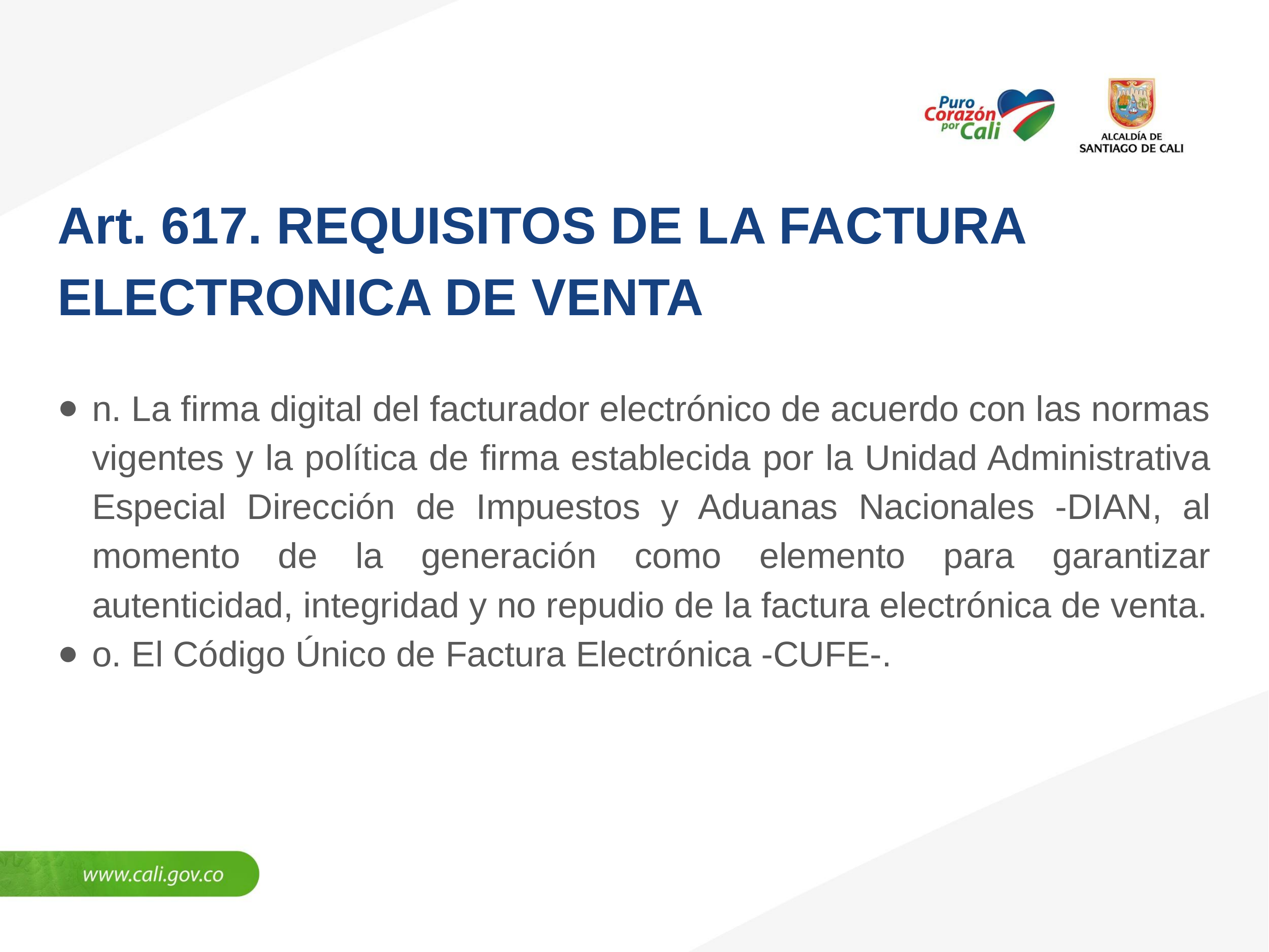

Art. 617. REQUISITOS DE LA FACTURA ELECTRONICA DE VENTA

n. La firma digital del facturador electrónico de acuerdo con las normas vigentes y la política de firma establecida por la Unidad Administrativa Especial Dirección de Impuestos y Aduanas Nacionales -DIAN, al momento de la generación como elemento para garantizar autenticidad, integridad y no repudio de la factura electrónica de venta.
o. El Código Único de Factura Electrónica -CUFE-.